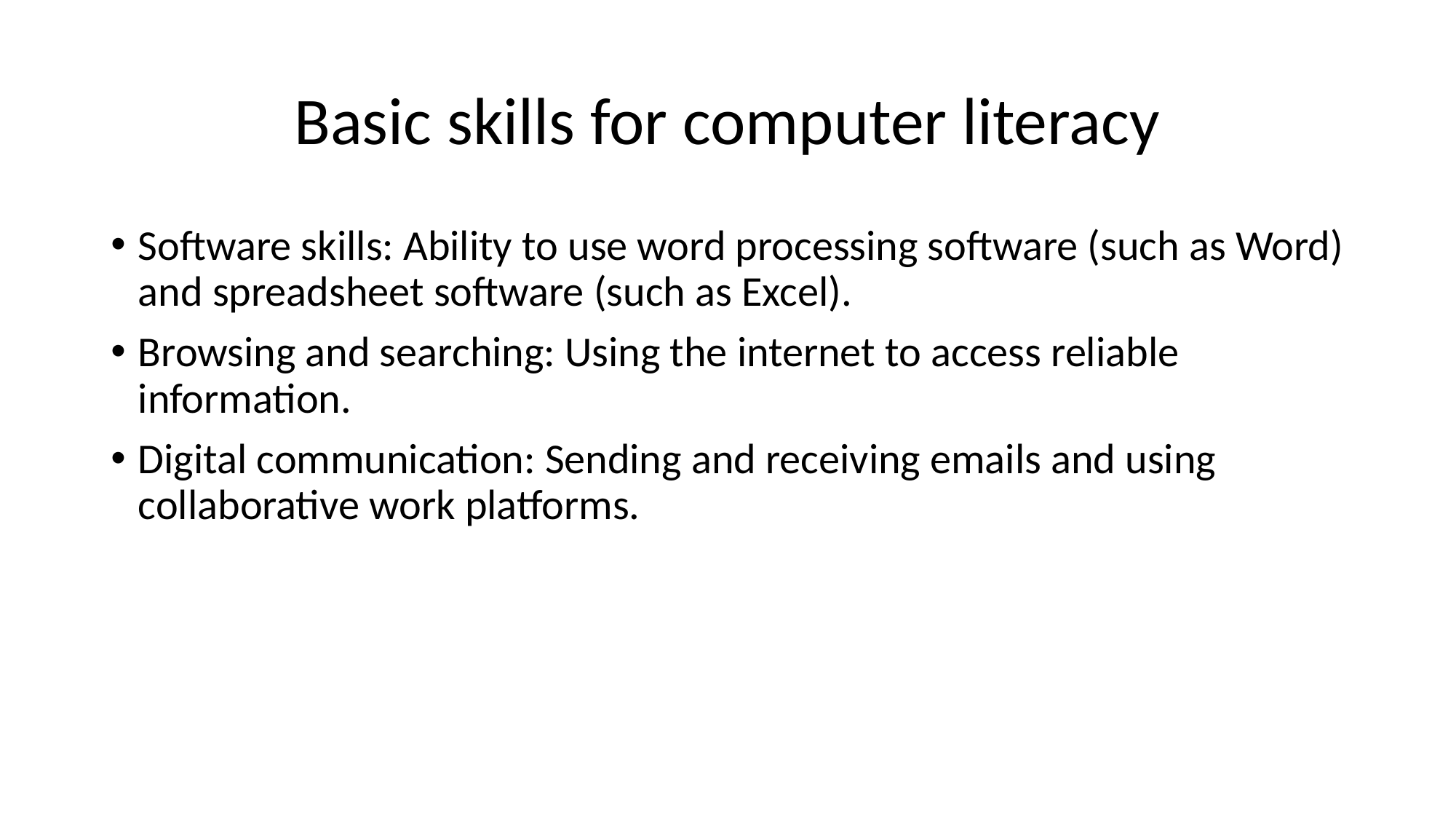

# Basic skills for computer literacy
Software skills: Ability to use word processing software (such as Word) and spreadsheet software (such as Excel).
Browsing and searching: Using the internet to access reliable information.
Digital communication: Sending and receiving emails and using collaborative work platforms.